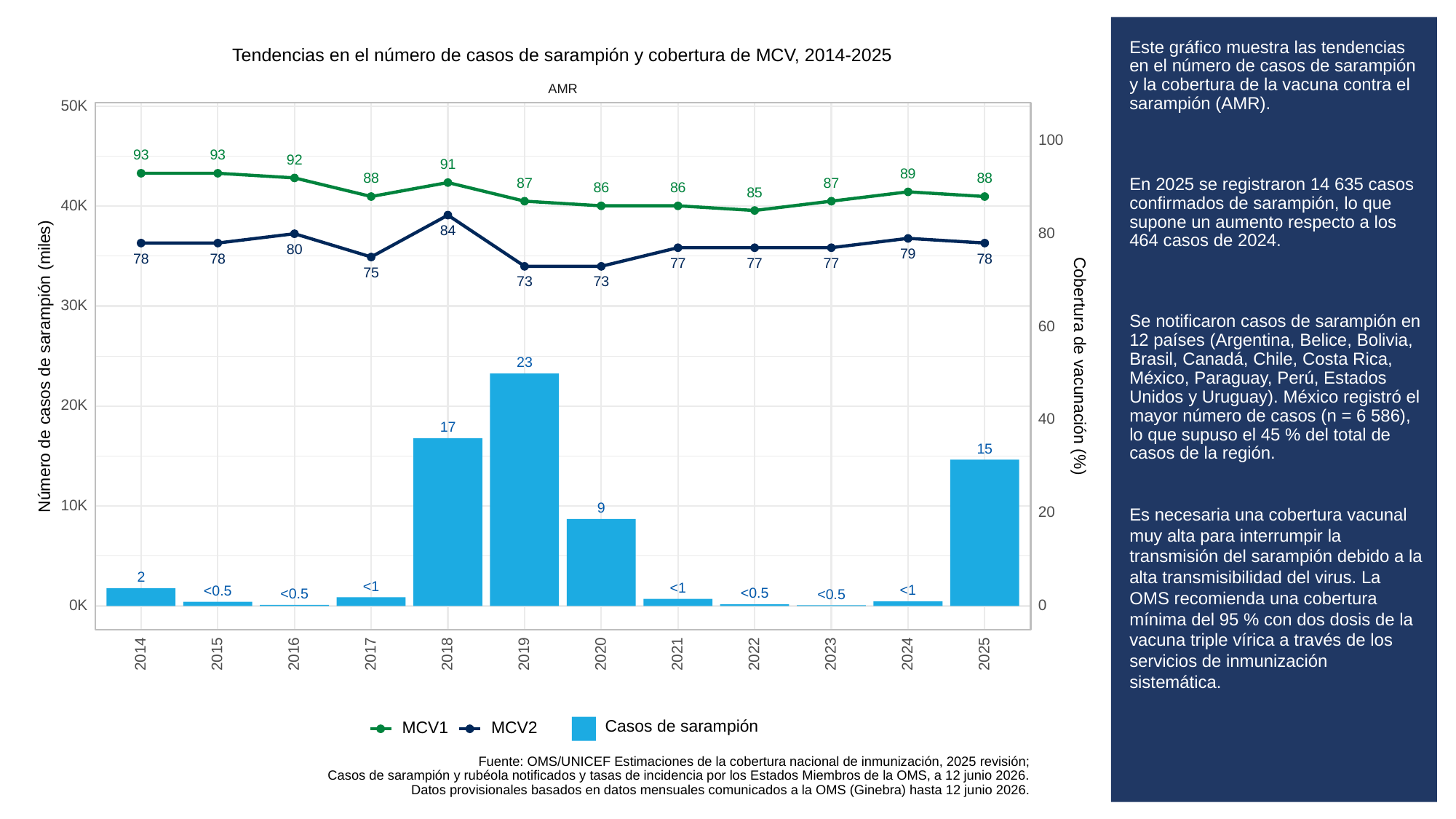

# Este gráfico muestra las tendencias en el número de casos de sarampión y la cobertura de la vacuna contra el sarampión (AMR).

En 2025 se registraron 14 635 casos confirmados de sarampión, lo que supone un aumento respecto a los 464 casos de 2024.

Se notificaron casos de sarampión en 12 países (Argentina, Belice, Bolivia, Brasil, Canadá, Chile, Costa Rica, México, Paraguay, Perú, Estados Unidos y Uruguay). México registró el mayor número de casos (n = 6 586), lo que supuso el 45 % del total de casos de la región.

Es necesaria una cobertura vacunal muy alta para interrumpir la transmisión del sarampión debido a la alta transmisibilidad del virus. La OMS recomienda una cobertura mínima del 95 % con dos dosis de la vacuna triple vírica a través de los servicios de inmunización sistemática.

Tendencias en el número de casos de sarampión y cobertura de MCV, 2014-2025
AMR
50K

100
93
93
92

91
89

88
88

87
87

86
86
85

40K

84
80

80
79

78
78
78

77
77
77

75
73
73
30K

60

23
Número de casos de sarampión (miles)
Cobertura de vacunación (%)

20K

40
17

15

10K
9

20

2
<1
<1
<1
<0.5

<0.5
<0.5
<0.5

0K
0

2023
2014
2015
2016
2017
2018
2019
2020
2021
2022
2024
2025

Casos de sarampión
MCV1
MCV2

Fuente: OMS/UNICEF Estimaciones de la cobertura nacional de inmunización, 2025 revisión;
Casos de sarampión y rubéola notificados y tasas de incidencia por los Estados Miembros de la OMS, a 12 junio 2026.
Datos provisionales basados en datos mensuales comunicados a la OMS (Ginebra) hasta 12 junio 2026.